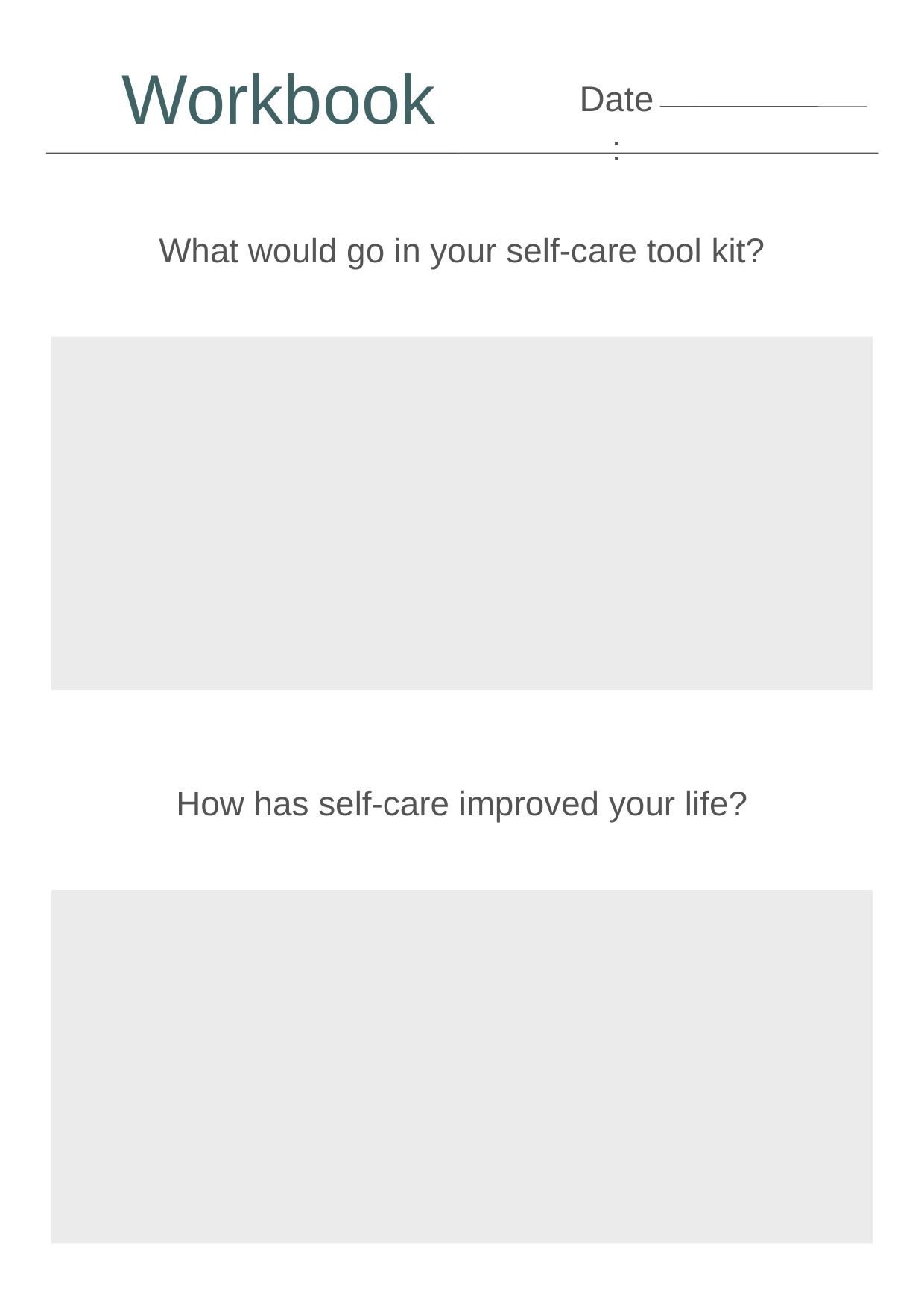

Workbook
Date:

What would go in your self-care tool kit?

How has self-care improved your life?